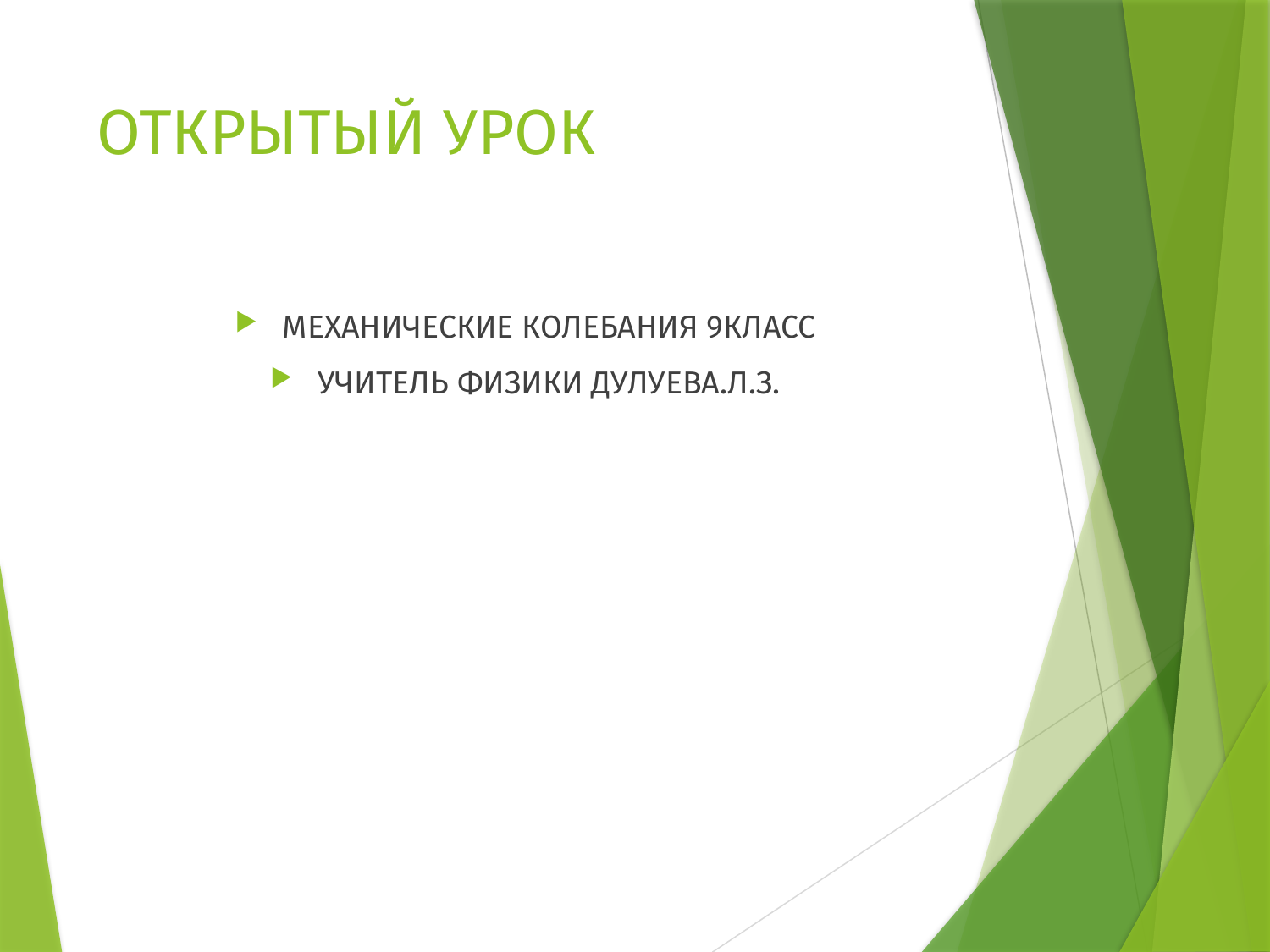

# ОТКРЫТЫЙ УРОК
МЕХАНИЧЕСКИЕ КОЛЕБАНИЯ 9КЛАСС
УЧИТЕЛЬ ФИЗИКИ ДУЛУЕВА.Л.З.